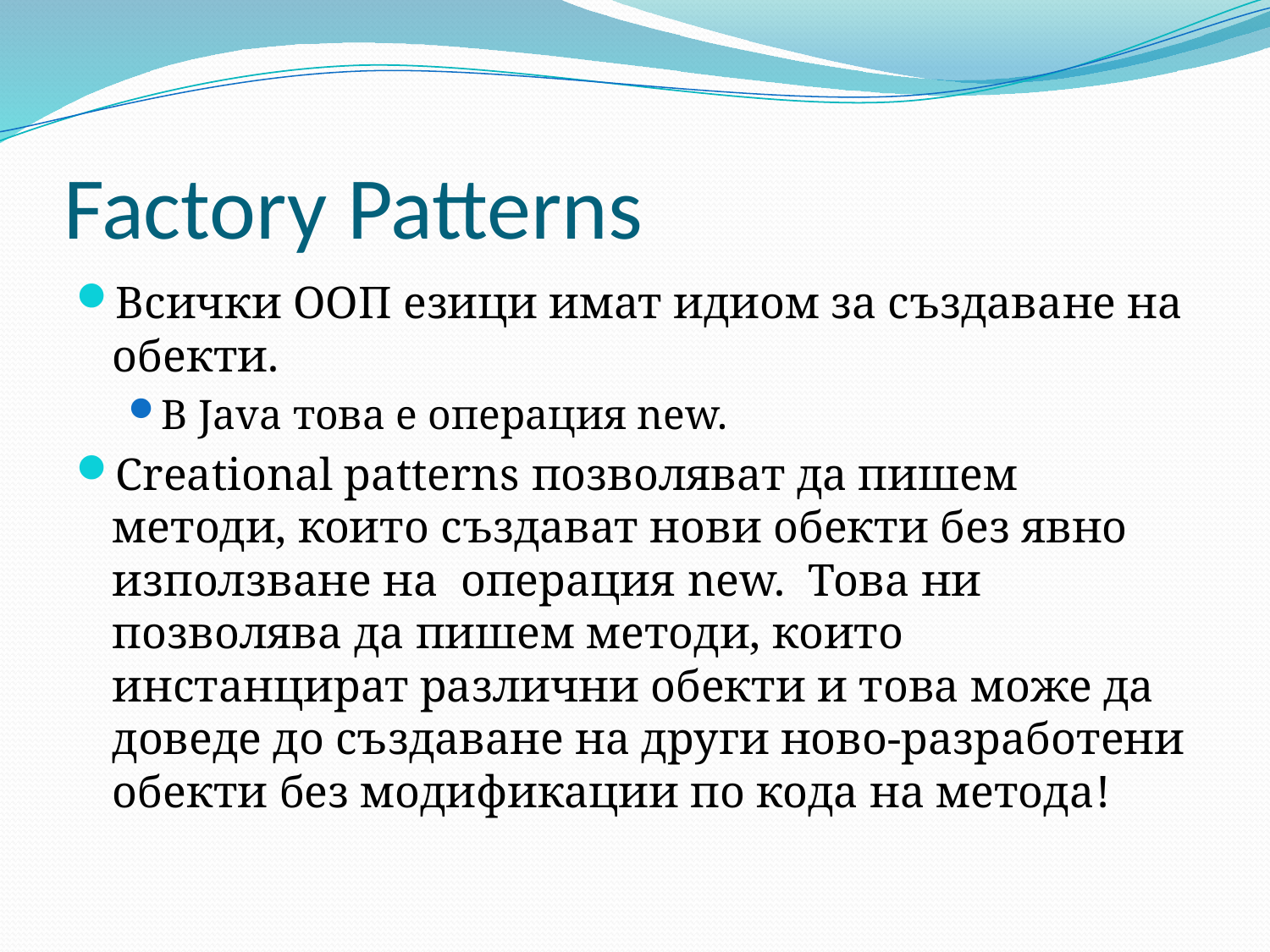

# Factory Patterns
Всички ООП езици имат идиом за създаване на обекти.
В Java това е операция new.
Creational patterns позволяват да пишем методи, които създават нови обекти без явно използване на  операция new.  Това ни позволява да пишем методи, които инстанцират различни обекти и това може да доведе до създаване на други ново-разработени обекти без модификации по кода на метода!